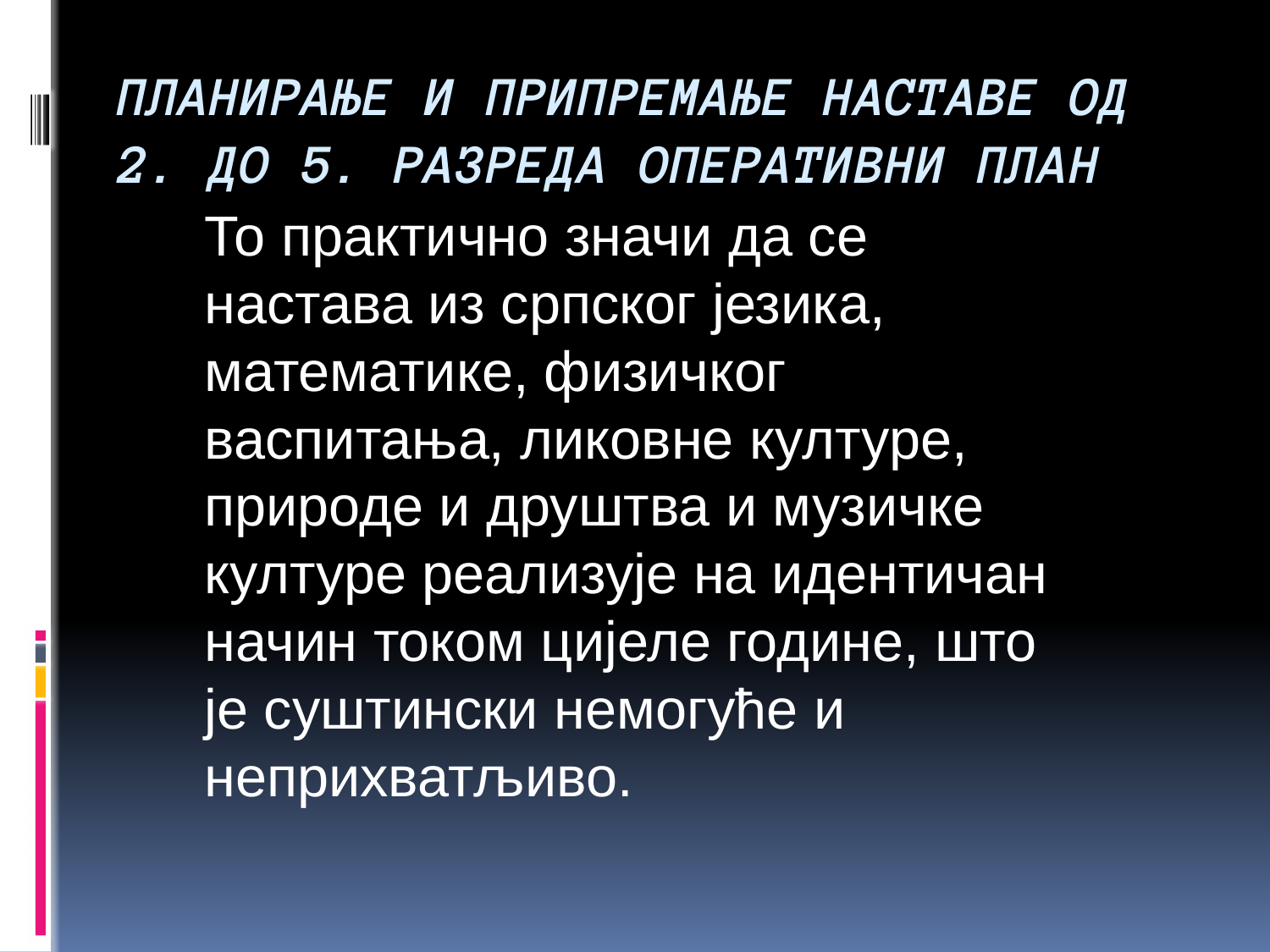

# Планирање и припремање наставе од 2. до 5. разреда оперативни план
То практично значи да се настава из српског језика, математике, физичког васпитања, ликовне културе, природе и друштва и музичке културе реализује на идентичан начин током цијеле године, што је суштински немогуће и неприхватљиво.